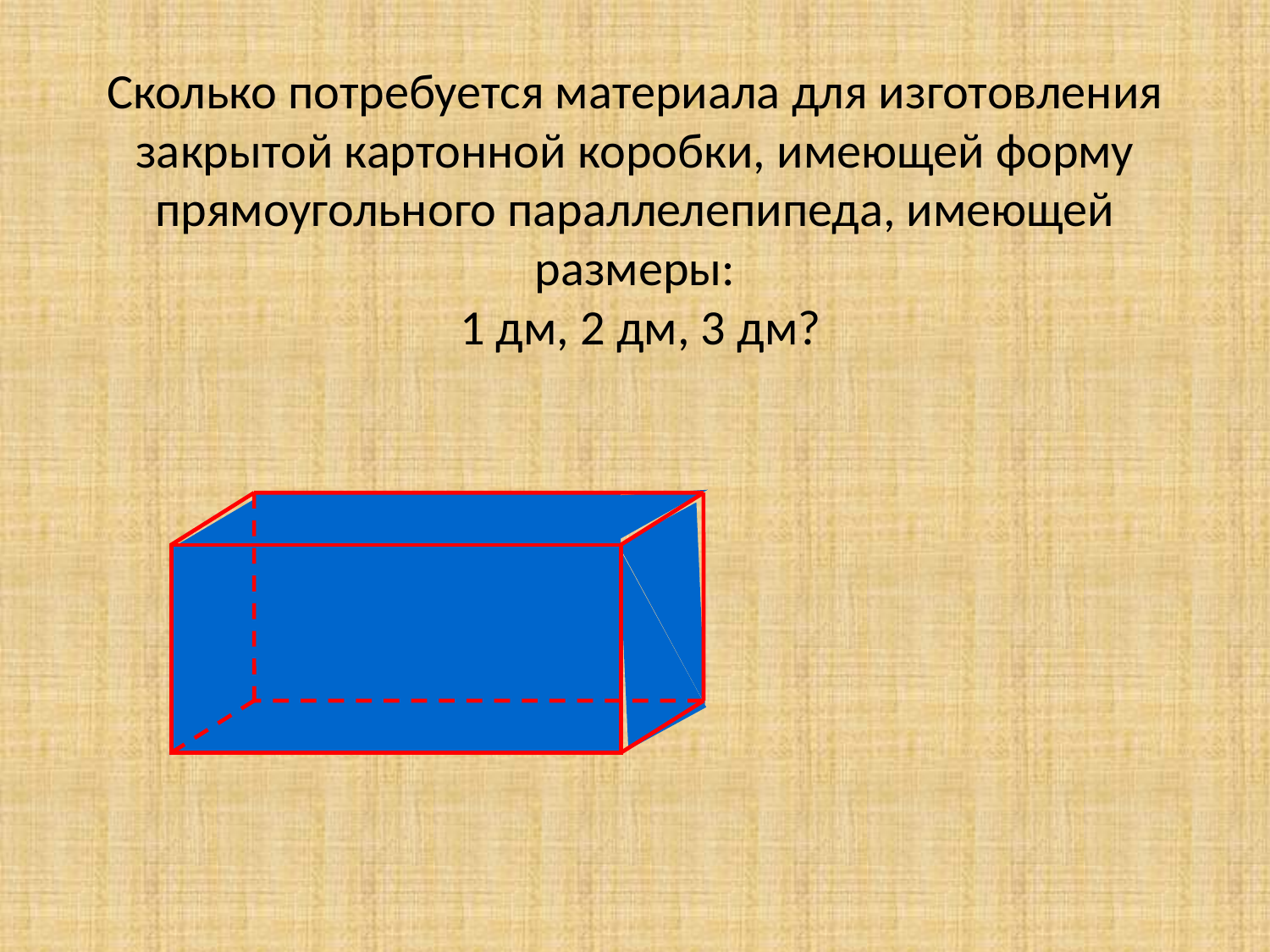

# Сколько потребуется материала для изготовления закрытой картонной коробки, имеющей форму прямоугольного параллелепипеда, имеющей размеры: 1 дм, 2 дм, 3 дм?